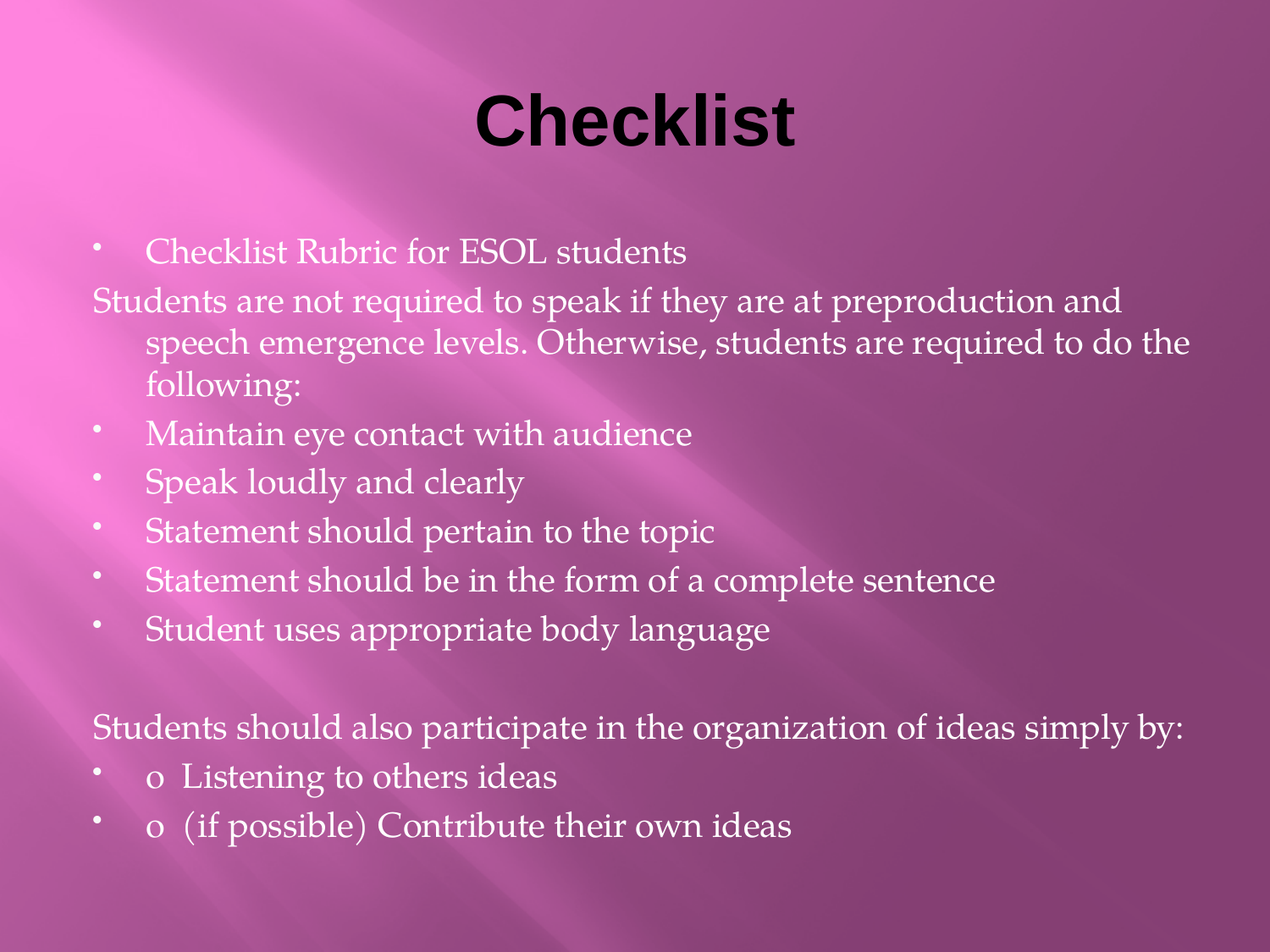

# Checklist
Checklist Rubric for ESOL students
Students are not required to speak if they are at preproduction and speech emergence levels. Otherwise, students are required to do the following:
Maintain eye contact with audience
Speak loudly and clearly
Statement should pertain to the topic
Statement should be in the form of a complete sentence
Student uses appropriate body language

Students should also participate in the organization of ideas simply by:
o  Listening to others ideas
o  (if possible) Contribute their own ideas